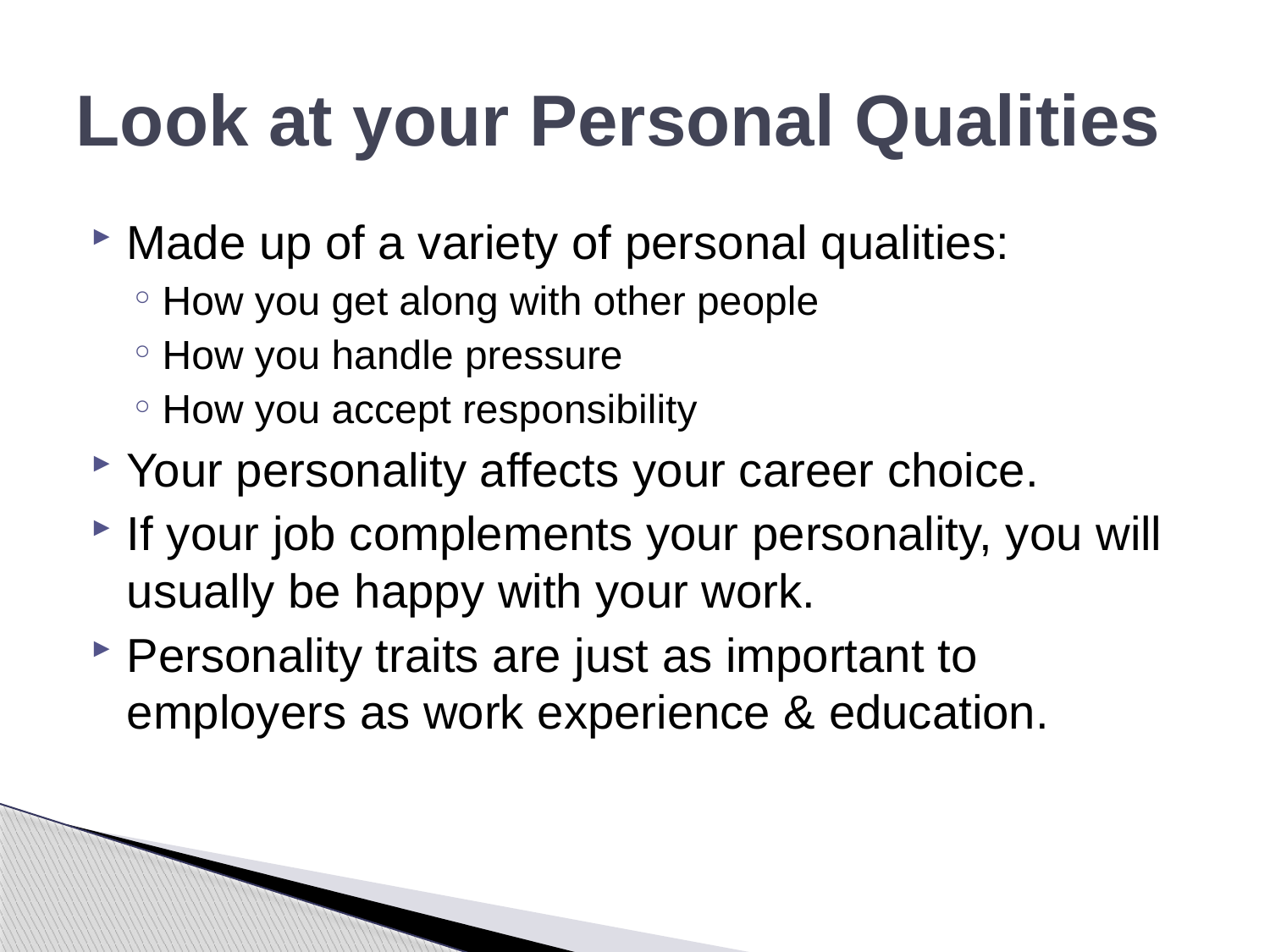

# Look at your Personal Qualities
Made up of a variety of personal qualities:
How you get along with other people
How you handle pressure
How you accept responsibility
Your personality affects your career choice.
If your job complements your personality, you will usually be happy with your work.
Personality traits are just as important to employers as work experience & education.